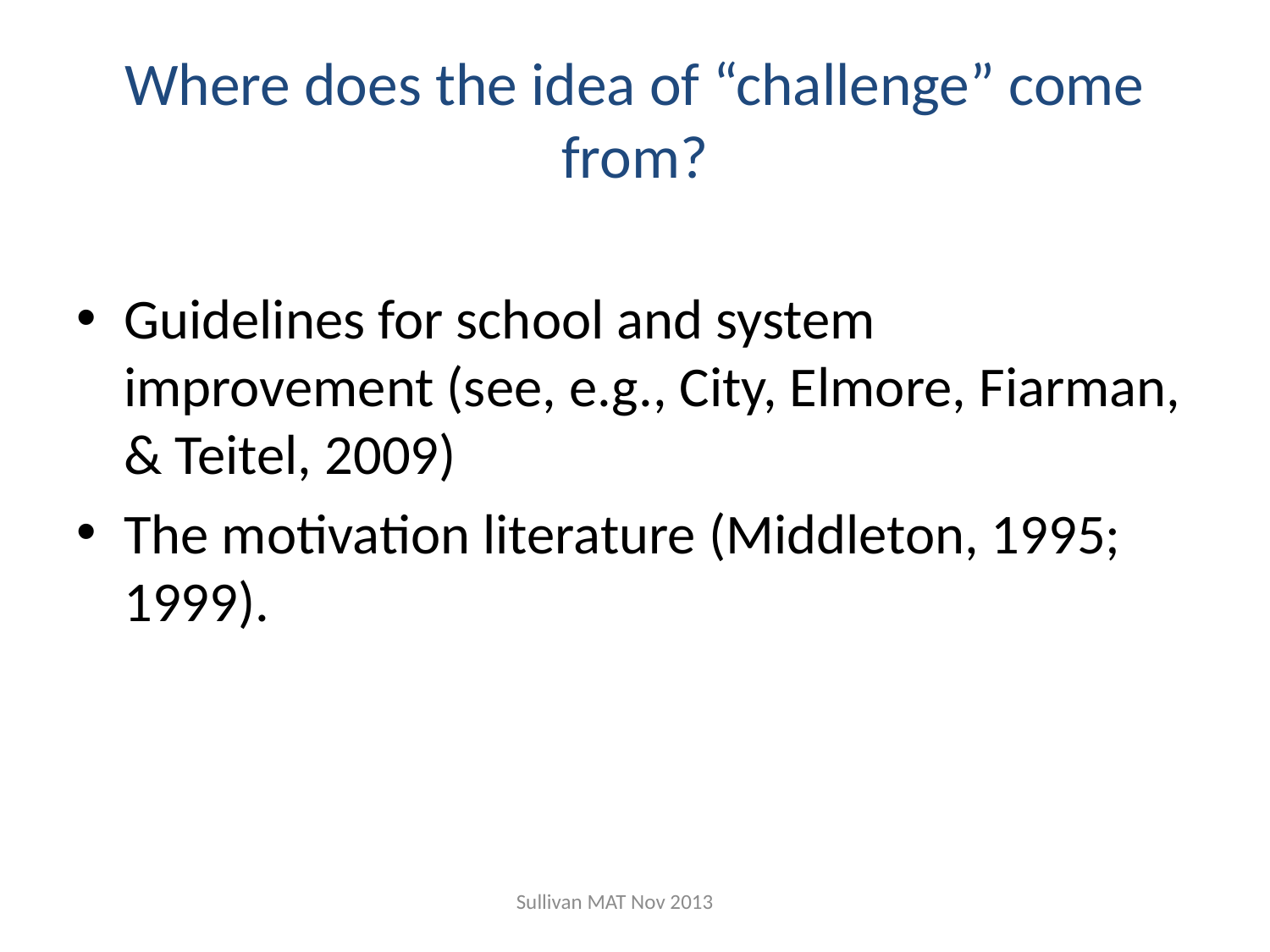

# Where does the idea of “challenge” come from?
Guidelines for school and system improvement (see, e.g., City, Elmore, Fiarman, & Teitel, 2009)
The motivation literature (Middleton, 1995; 1999).
Sullivan MAT Nov 2013